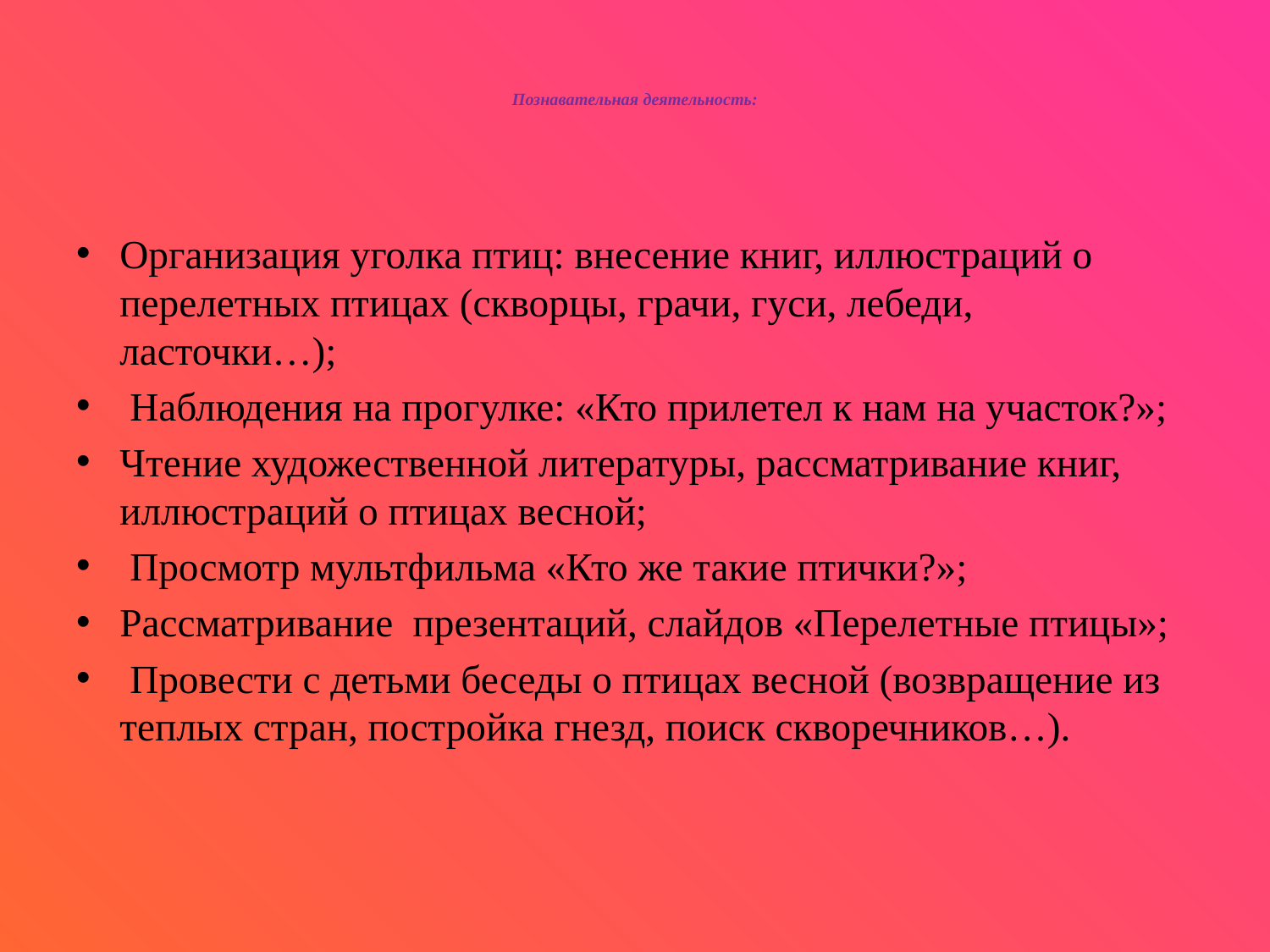

# Познавательная деятельность:
Организация уголка птиц: внесение книг, иллюстраций о перелетных птицах (скворцы, грачи, гуси, лебеди, ласточки…);
 Наблюдения на прогулке: «Кто прилетел к нам на участок?»;
Чтение художественной литературы, рассматривание книг, иллюстраций о птицах весной;
 Просмотр мультфильма «Кто же такие птички?»;
Рассматривание  презентаций, слайдов «Перелетные птицы»;
 Провести с детьми беседы о птицах весной (возвращение из теплых стран, постройка гнезд, поиск скворечников…).